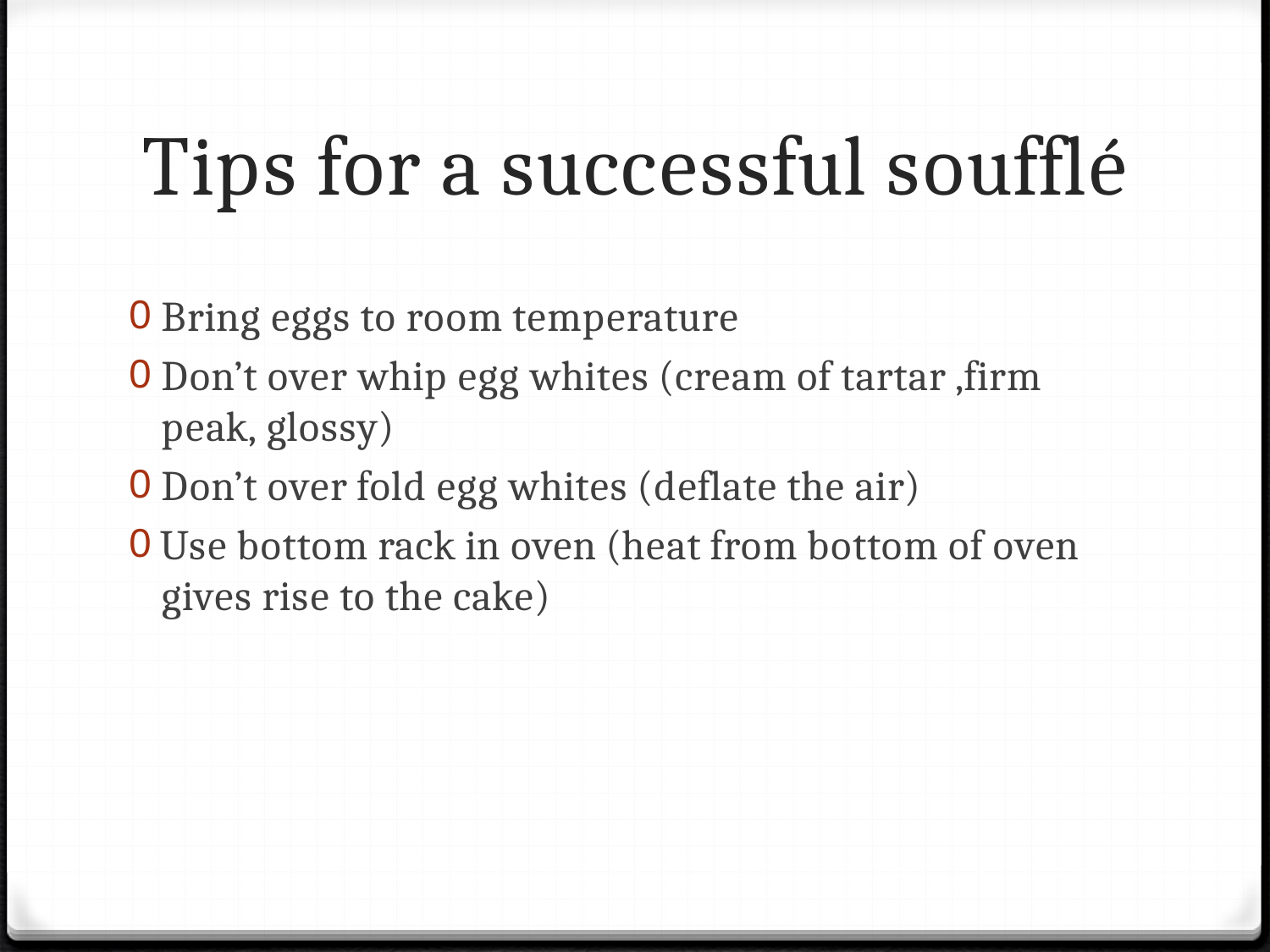

# Tips for a successful soufflé
Bring eggs to room temperature
Don’t over whip egg whites (cream of tartar ,firm peak, glossy)
Don’t over fold egg whites (deflate the air)
Use bottom rack in oven (heat from bottom of oven gives rise to the cake)